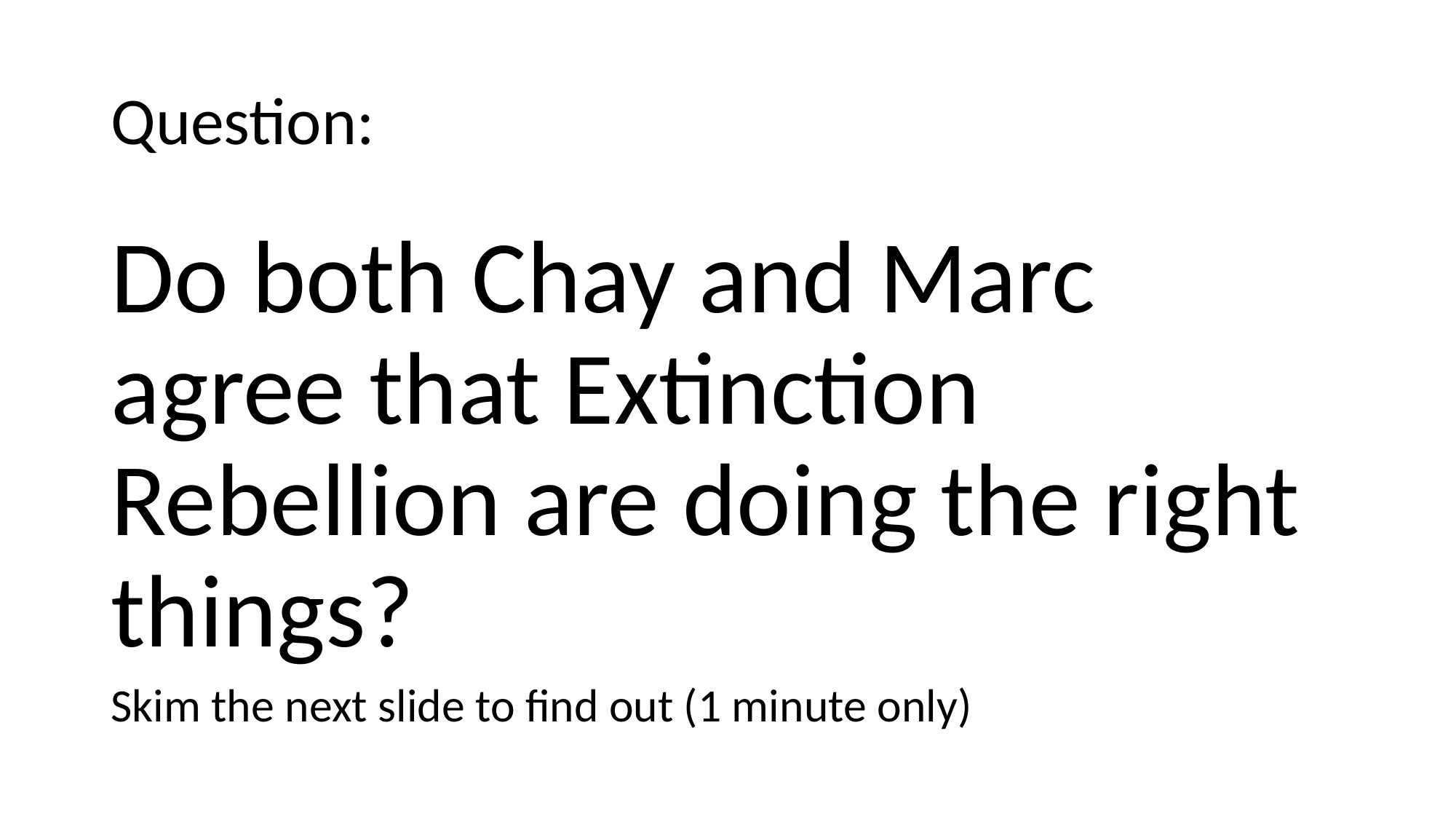

# Question:
Do both Chay and Marc agree that Extinction Rebellion are doing the right things?
Skim the next slide to find out (1 minute only)